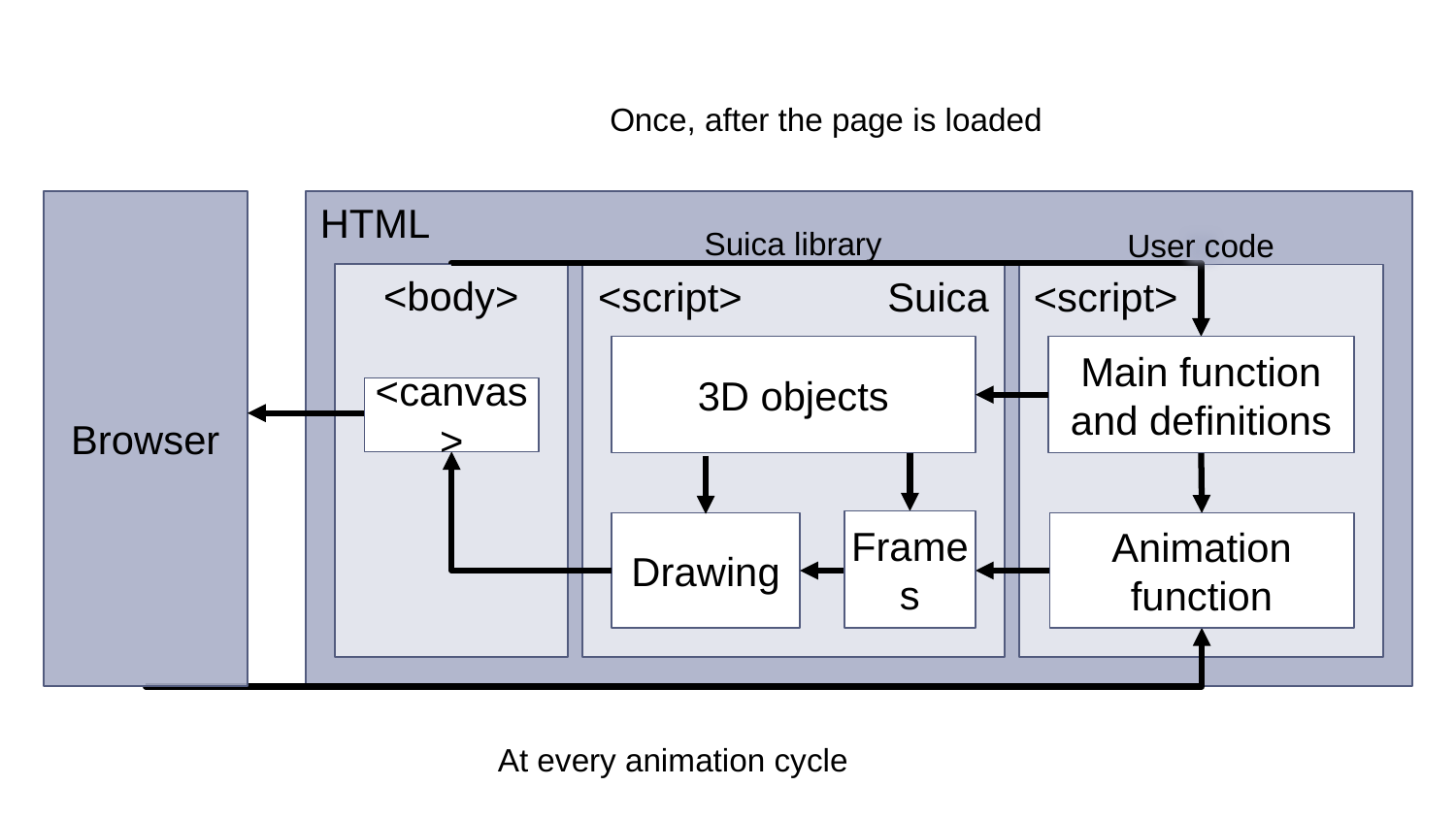

Once, after the page is loaded
Browser
HTML
Suica library
User code

<body>
<script>             Suica
<script>
3D objects
Main function and definitions
<canvas>
Frames
Animation function
Drawing
At every animation cycle